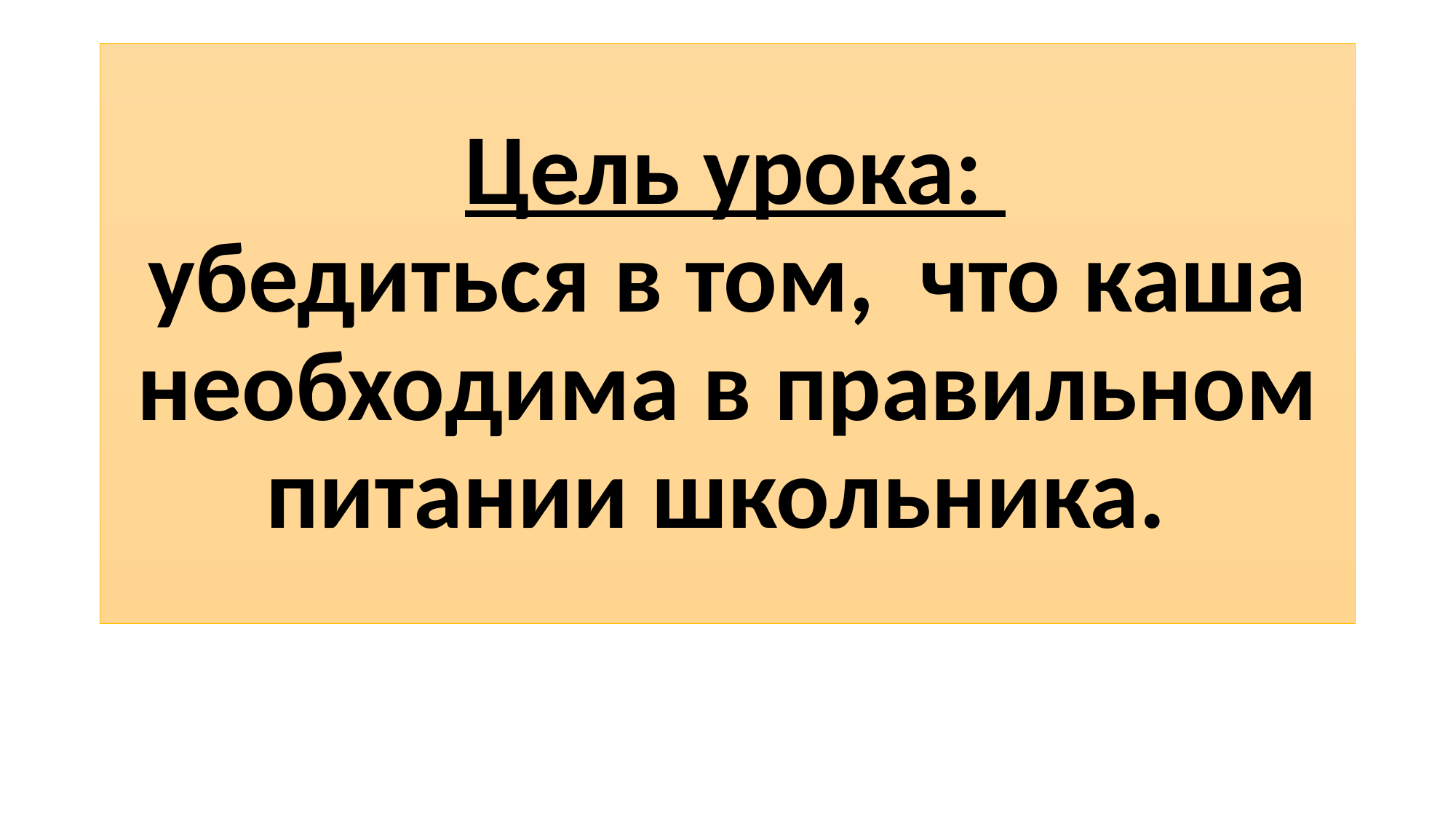

# Цель урока: убедиться в том,  что каша необходима в правильном питании школьника.